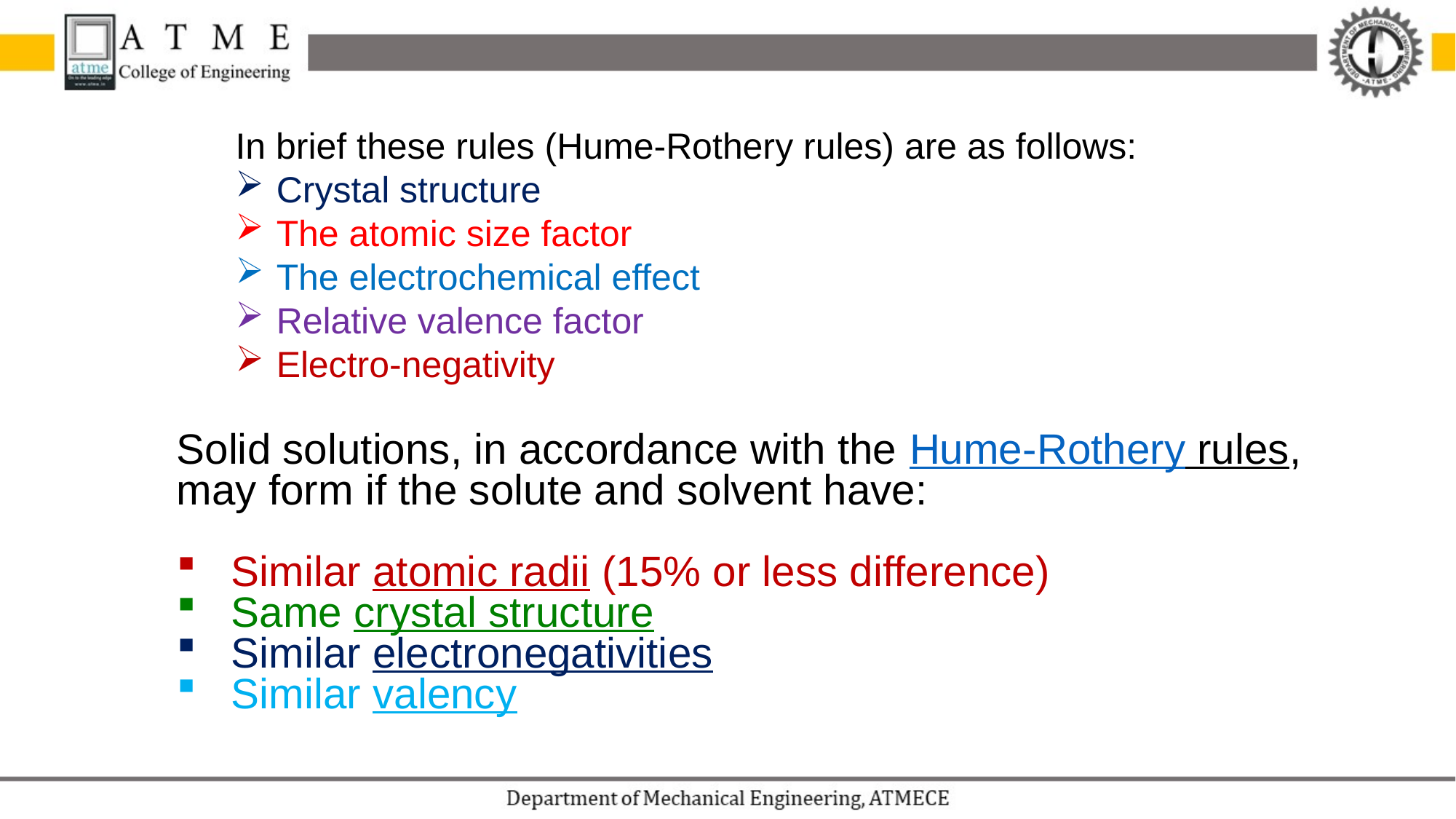

In brief these rules (Hume-Rothery rules) are as follows:
Crystal structure
The atomic size factor
The electrochemical effect
Relative valence factor
Electro-negativity
Solid solutions, in accordance with the Hume-Rothery rules, may form if the solute and solvent have:

Similar atomic radii (15% or less difference)
Same crystal structure
Similar electronegativities
Similar valency